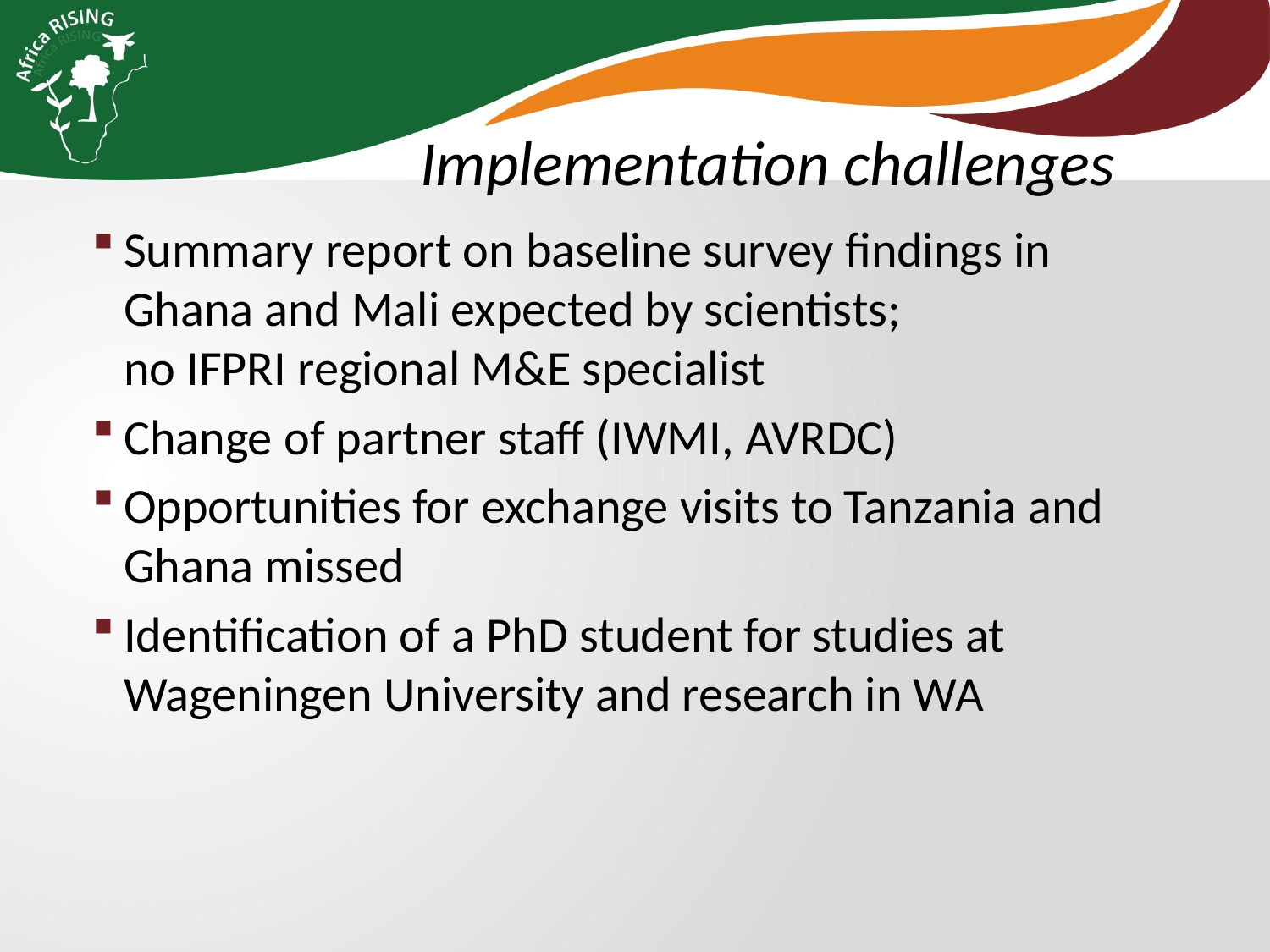

Implementation challenges
Summary report on baseline survey findings in Ghana and Mali expected by scientists;
no IFPRI regional M&E specialist
Change of partner staff (IWMI, AVRDC)
Opportunities for exchange visits to Tanzania and Ghana missed
Identification of a PhD student for studies at Wageningen University and research in WA